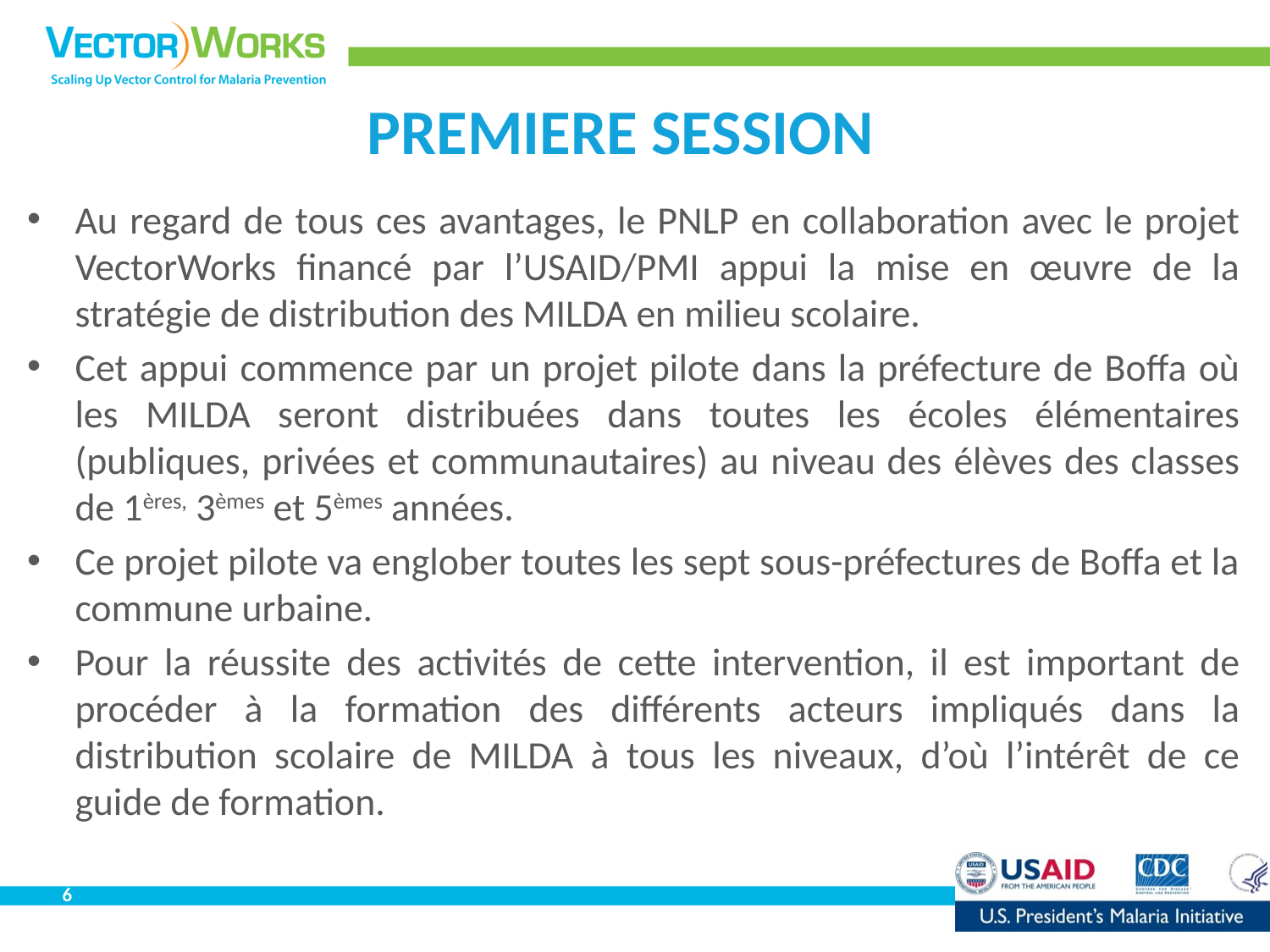

# PREMIERE SESSION
Au regard de tous ces avantages, le PNLP en collaboration avec le projet VectorWorks financé par l’USAID/PMI appui la mise en œuvre de la stratégie de distribution des MILDA en milieu scolaire.
Cet appui commence par un projet pilote dans la préfecture de Boffa où les MILDA seront distribuées dans toutes les écoles élémentaires (publiques, privées et communautaires) au niveau des élèves des classes de 1ères, 3èmes et 5èmes années.
Ce projet pilote va englober toutes les sept sous-préfectures de Boffa et la commune urbaine.
Pour la réussite des activités de cette intervention, il est important de procéder à la formation des différents acteurs impliqués dans la distribution scolaire de MILDA à tous les niveaux, d’où l’intérêt de ce guide de formation.
6